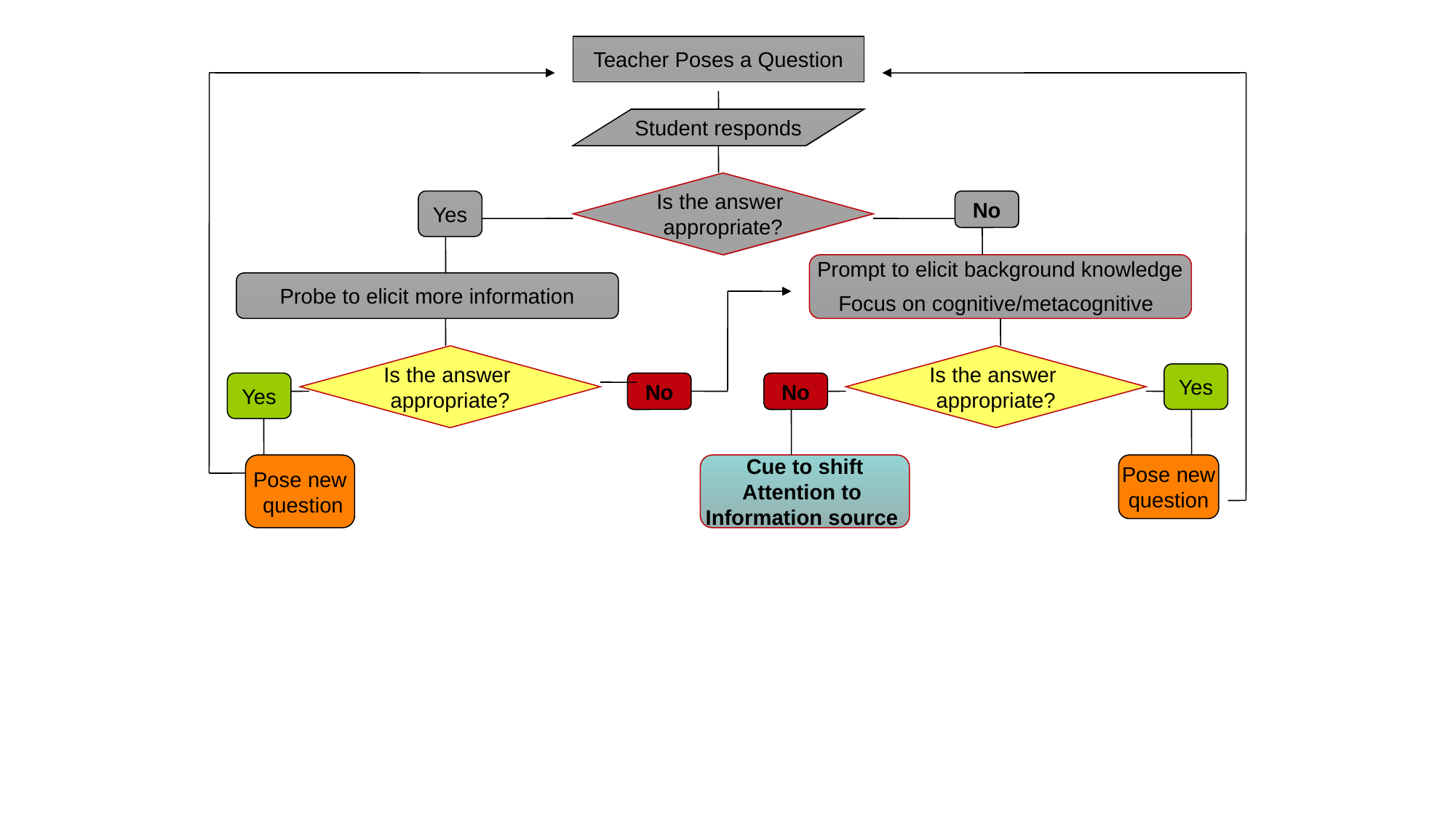

Teacher Poses a Question

Student responds

Is the answer
appropriate?
Yes
No

Prompt to elicit background knowledge
Focus on cognitive/metacognitive
Probe to elicit more information

Is the answer
appropriate?
Is the answer
appropriate?
Yes
Yes
No
No

Pose new
 question
Cue to shift
Attention to
Information source
Pose new
question